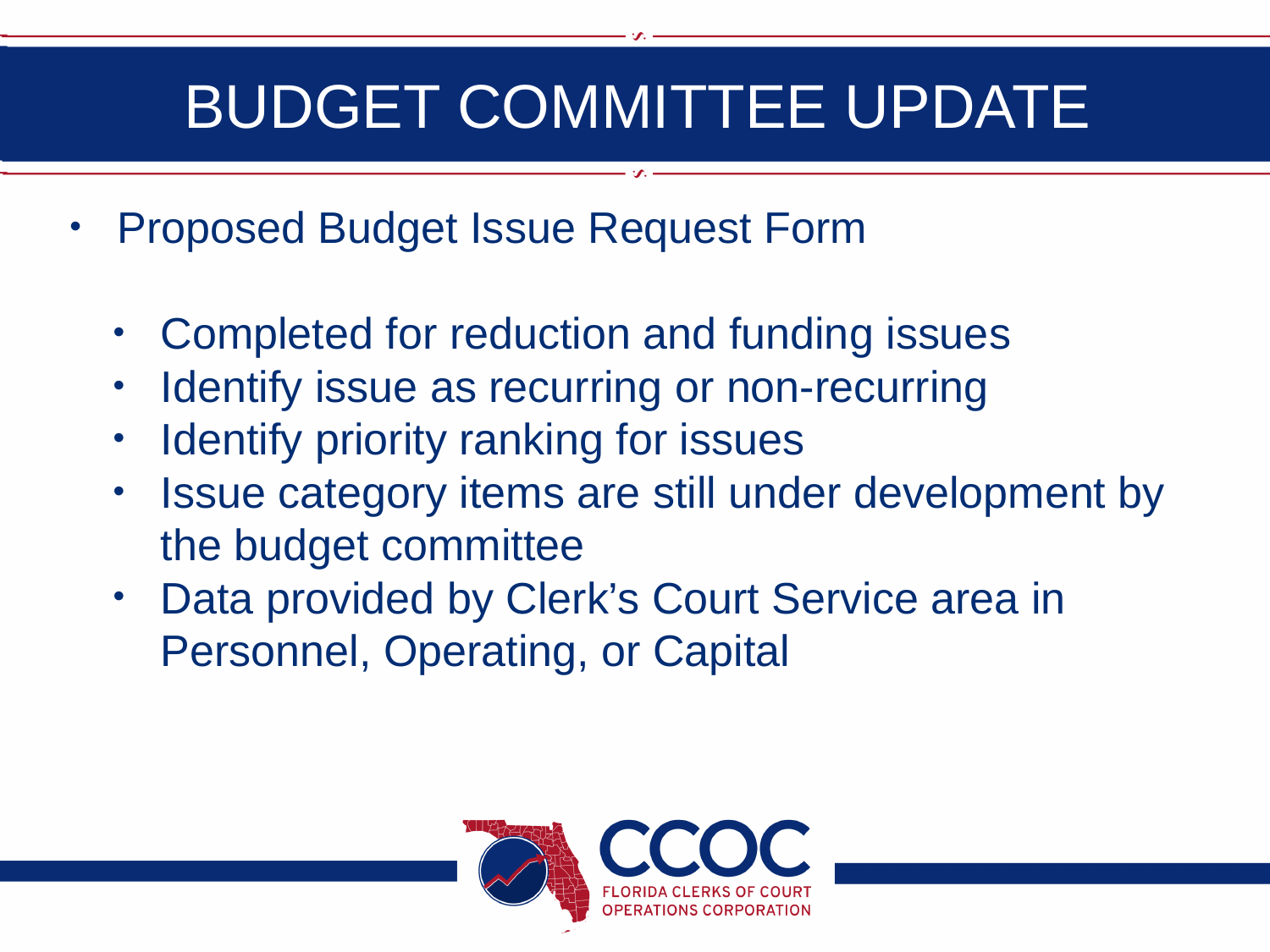

# BUDGET COMMITTEE UPDATE
Proposed Budget Issue Request Form

Completed for reduction and funding issues
Identify issue as recurring or non-recurring
Identify priority ranking for issues
Issue category items are still under development by the budget committee
Data provided by Clerk’s Court Service area in Personnel, Operating, or Capital